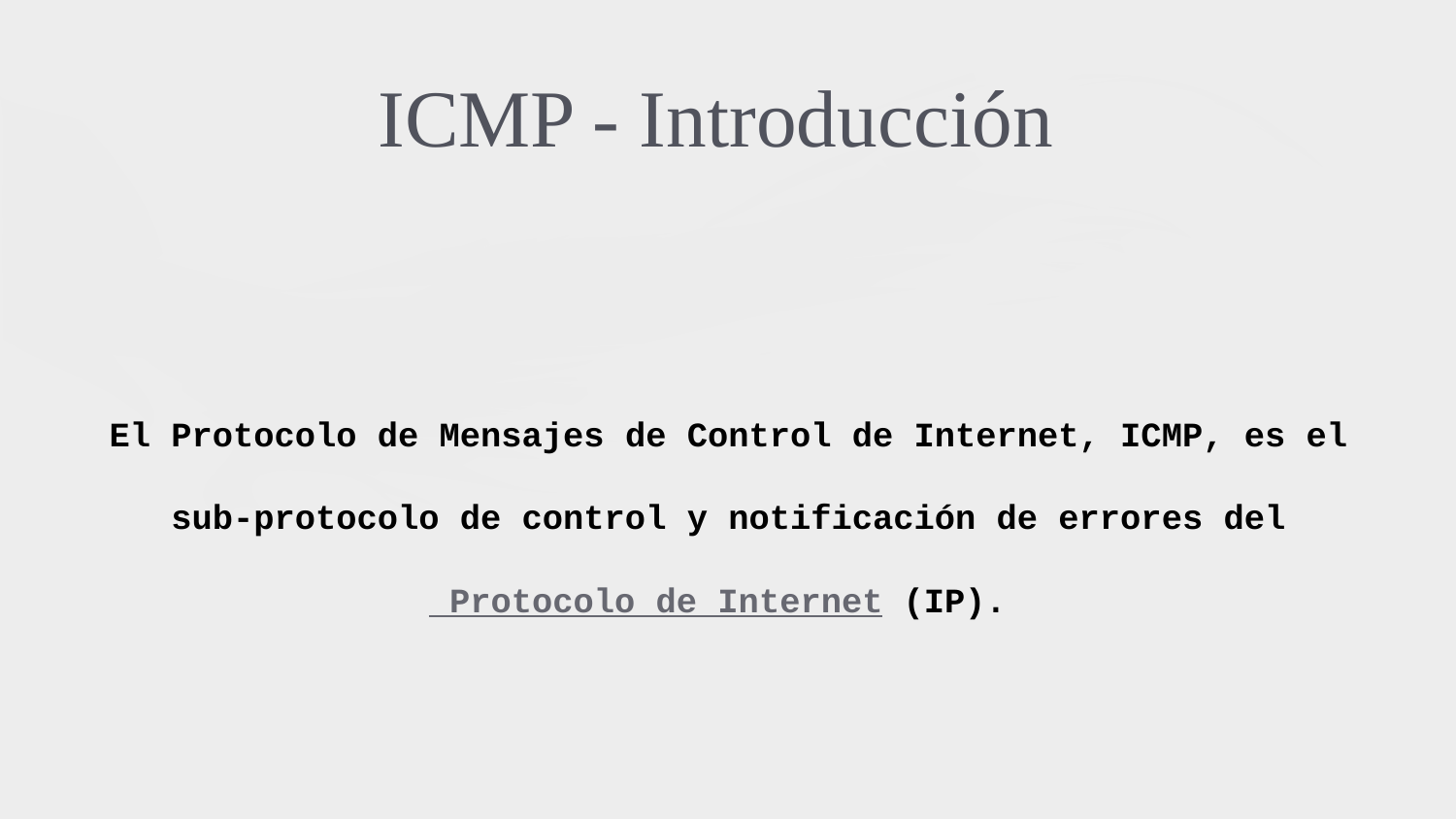

# ICMP - Introducción
El Protocolo de Mensajes de Control de Internet, ICMP, es el sub-protocolo de control y notificación de errores del Protocolo de Internet (IP).